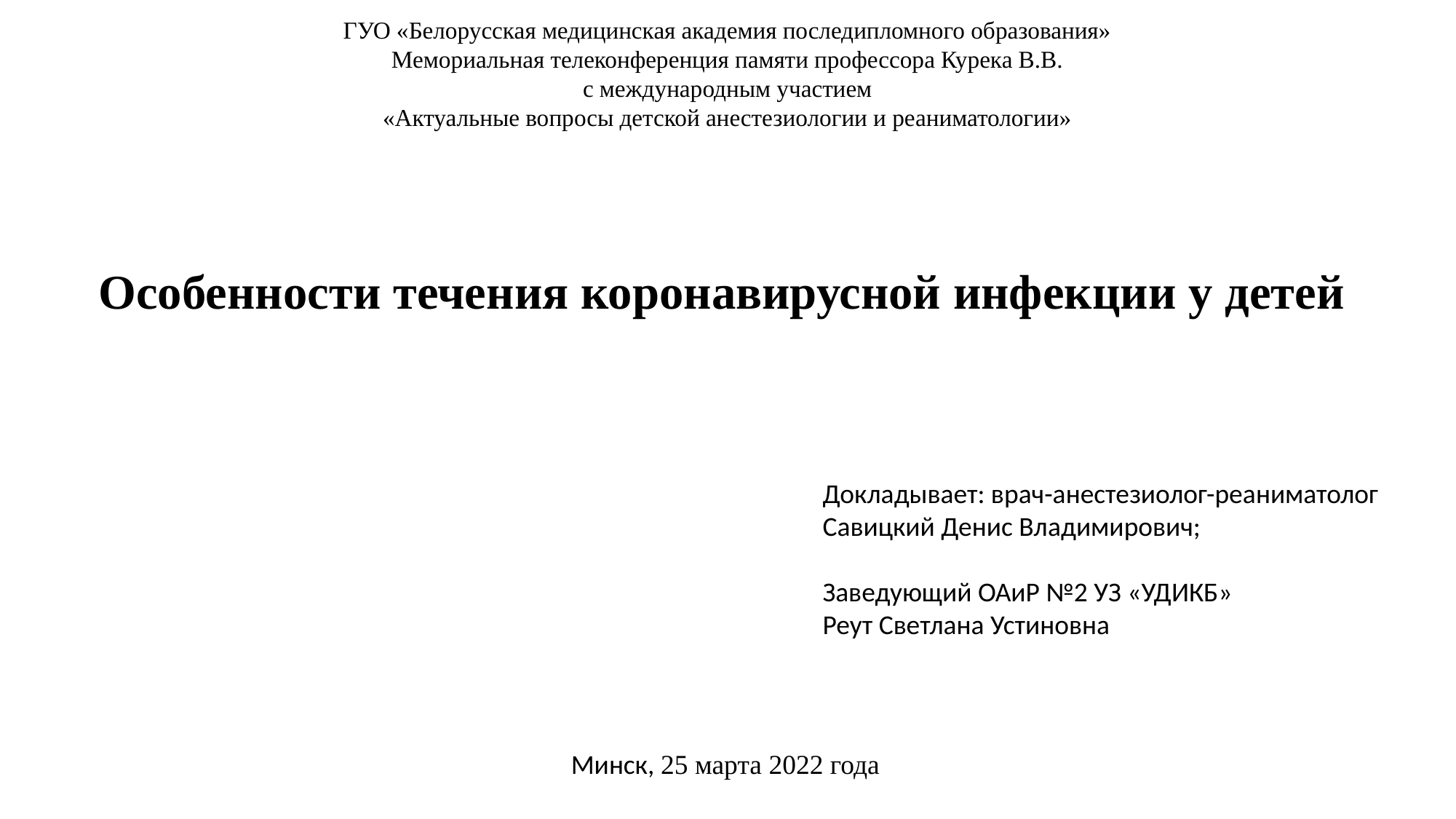

# ГУО «Белорусская медицинская академия последипломного образования» Мемориальная телеконференция памяти профессора Курека В.В. с международным участием «Актуальные вопросы детской анестезиологии и реаниматологии»
Особенности течения коронавирусной инфекции у детей
Докладывает: врач-анестезиолог-реаниматолог Савицкий Денис Владимирович;

Заведующий ОАиР №2 УЗ «УДИКБ»
Реут Светлана Устиновна

Минск, 25 марта 2022 года